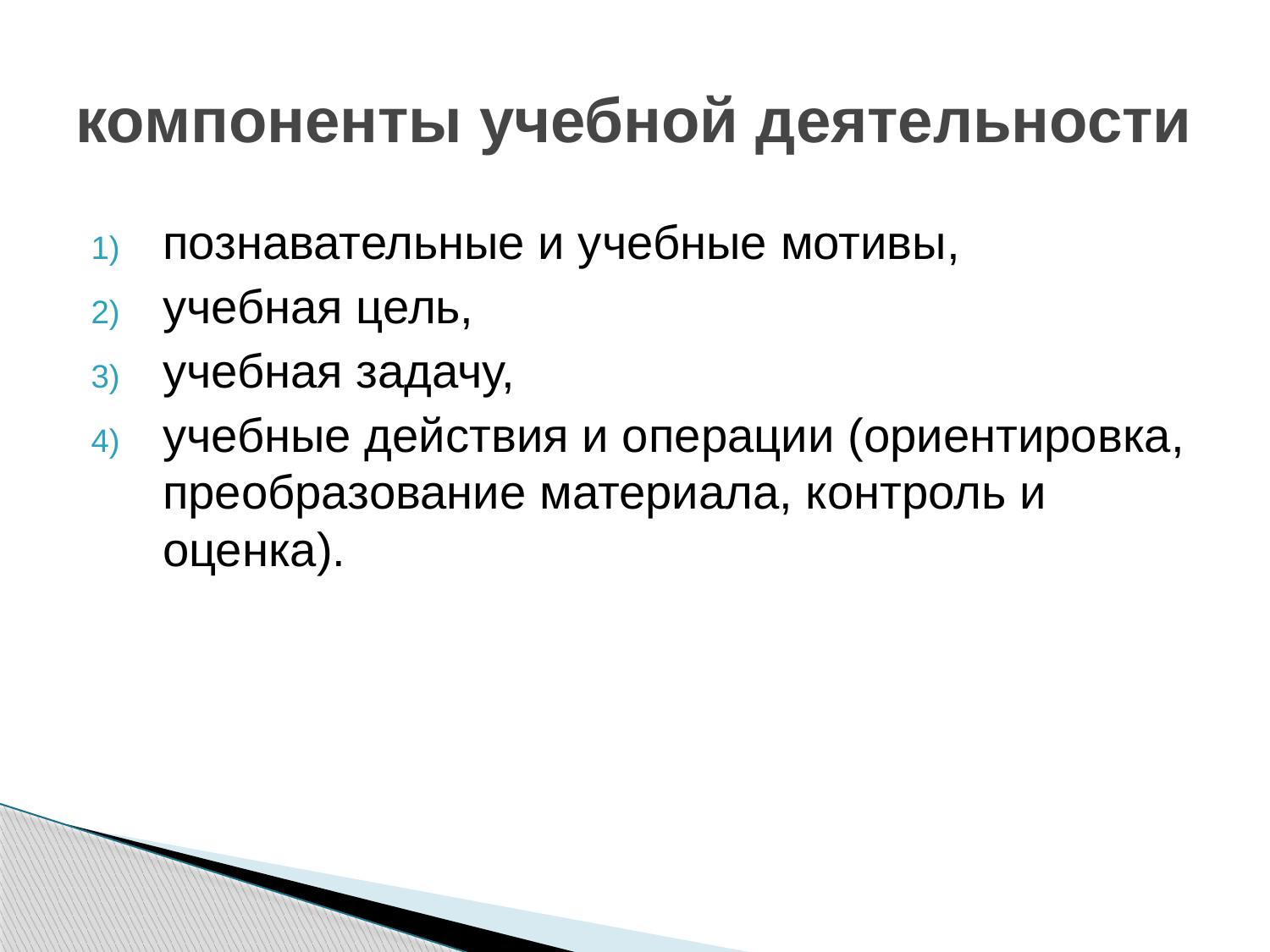

# компоненты учебной деятельности
познавательные и учебные мотивы,
учебная цель,
учебная задачу,
учебные действия и операции (ориентировка, преобразование материала, контроль и оценка).